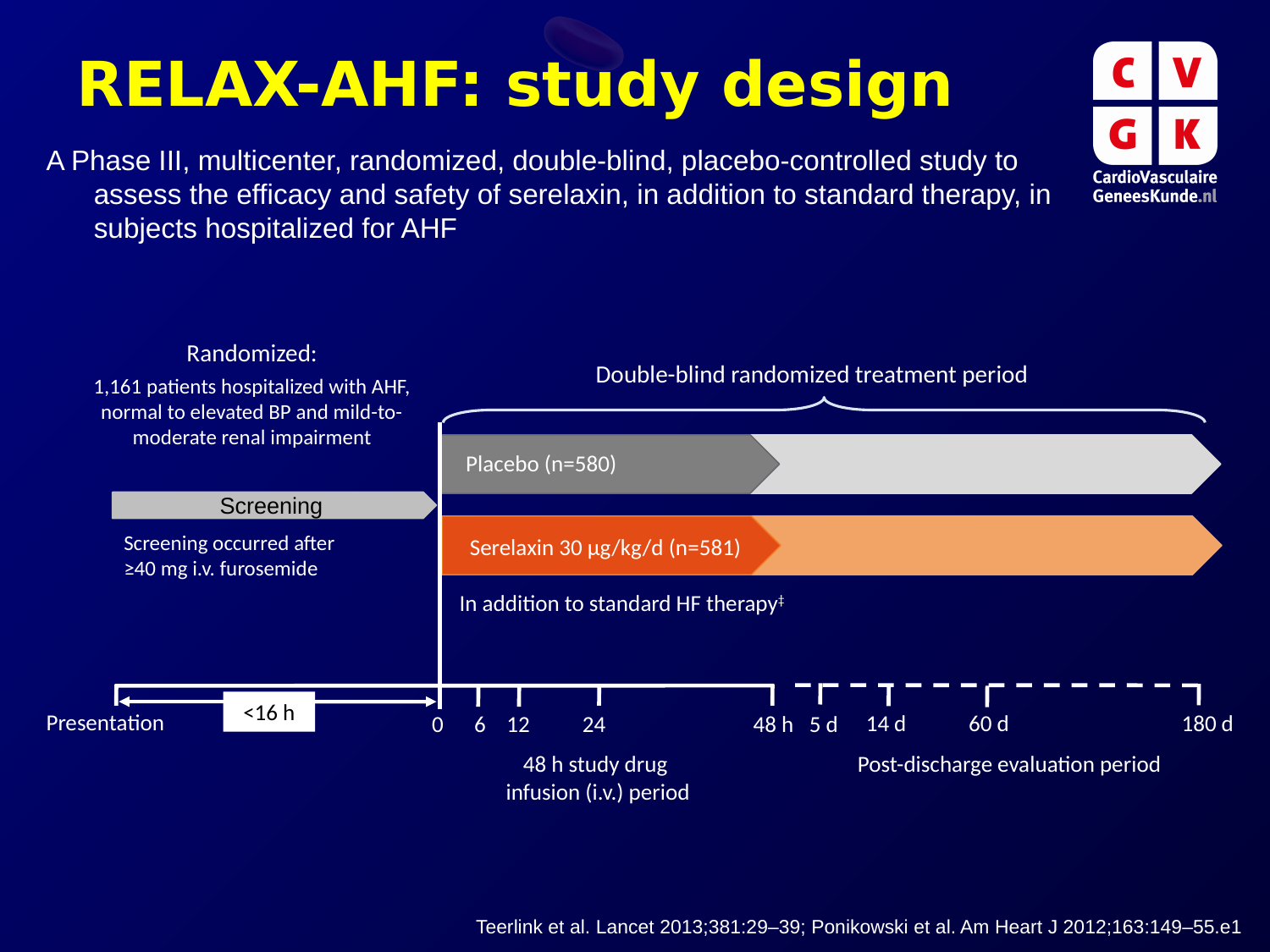

# RELAX-AHF: study design
A Phase III, multicenter, randomized, double-blind, placebo-controlled study to assess the efficacy and safety of serelaxin, in addition to standard therapy, in subjects hospitalized for AHF

Randomized:
1,161 patients hospitalized with AHF, normal to elevated BP and mild-to-moderate renal impairment
Double-blind randomized treatment period

Placebo (n=580)
Screening

Screening occurred after
≥40 mg i.v. furosemide
Serelaxin 30 µg/kg/d (n=581)
In addition to standard HF therapy‡
<16 h
Presentation

14 d	60 d	180 d
0	6	12	24	48 h	  5 d
Post-discharge evaluation period
48 h study drug
infusion (i.v.) period
Teerlink et al. Lancet 2013;381:29–39; Ponikowski et al. Am Heart J 2012;163:149–55.e1